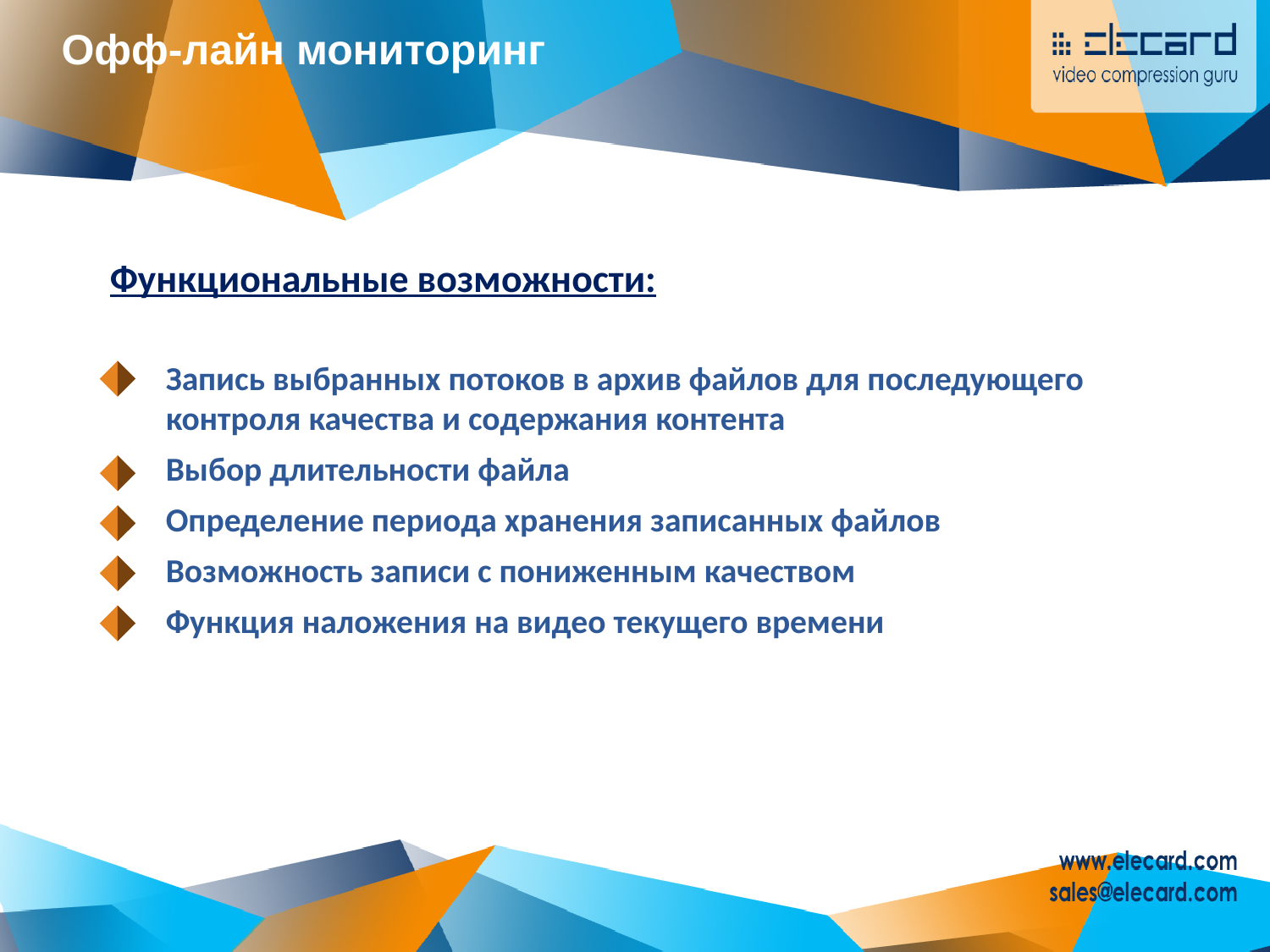

Офф-лайн мониторинг
Функциональные возможности:
Запись выбранных потоков в архив файлов для последующего контроля качества и содержания контента
Выбор длительности файла
Определение периода хранения записанных файлов
Возможность записи с пониженным качеством
Функция наложения на видео текущего времени